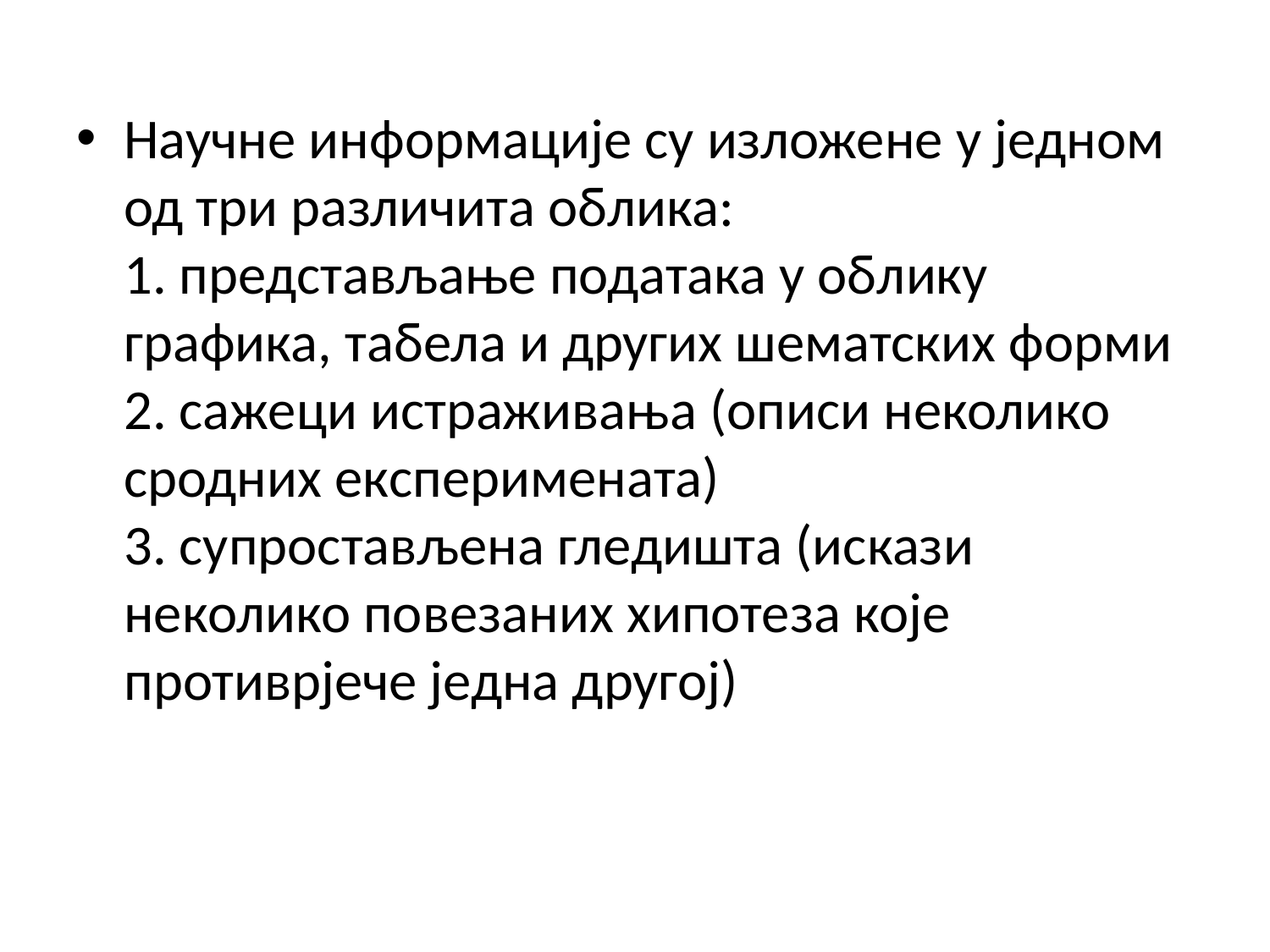

Научне информације су изложене у једном од три различита облика:
1. представљање података у облику графика, табела и других шематских форми
2. сажеци истраживања (описи неколико сродних експеримената)
3. супростављена гледишта (искази неколико повезаних хипотеза које противрјече једна другој)